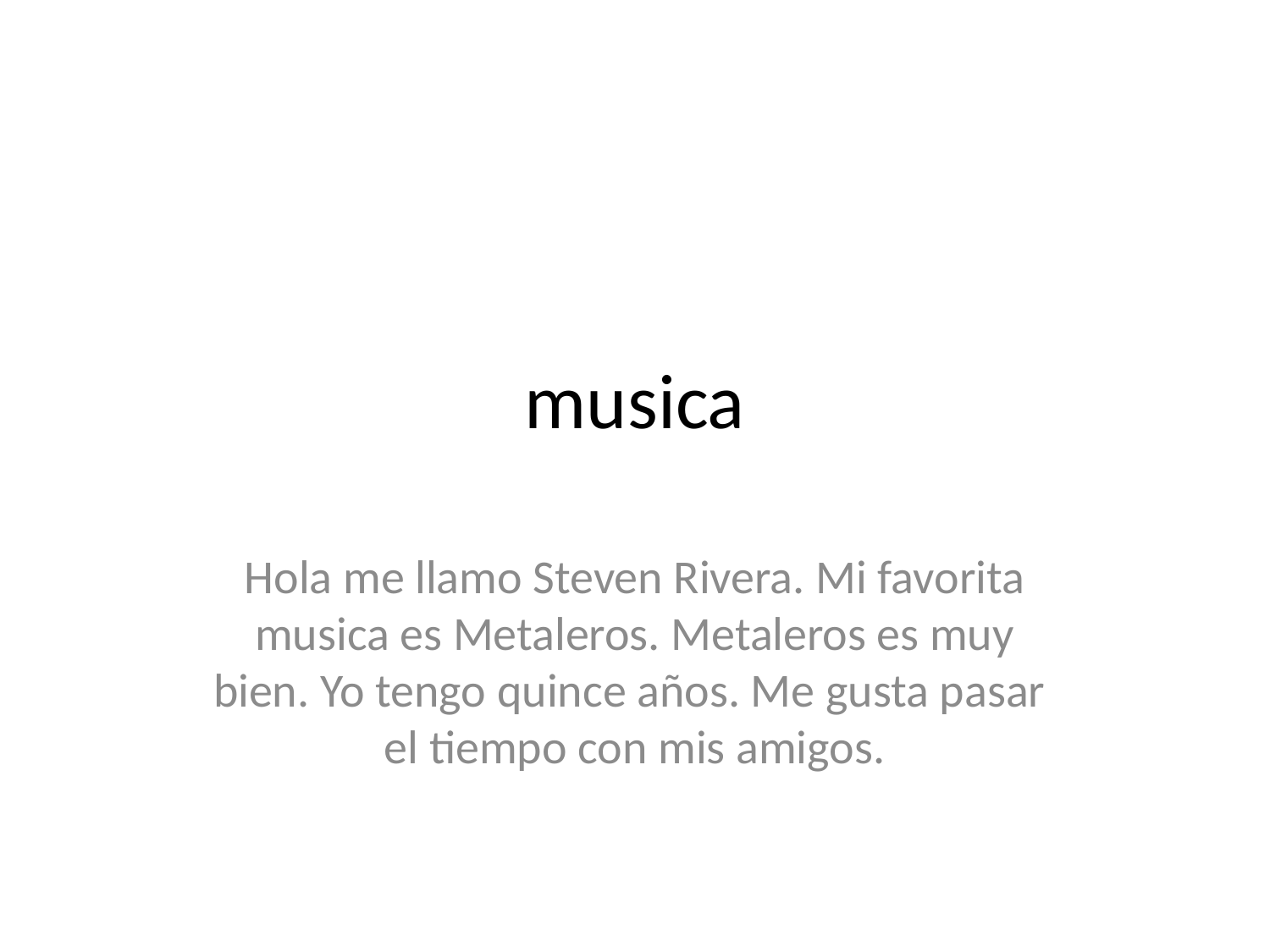

# musica
Hola me llamo Steven Rivera. Mi favorita musica es Metaleros. Metaleros es muy bien. Yo tengo quince años. Me gusta pasar  el tiempo con mis amigos.